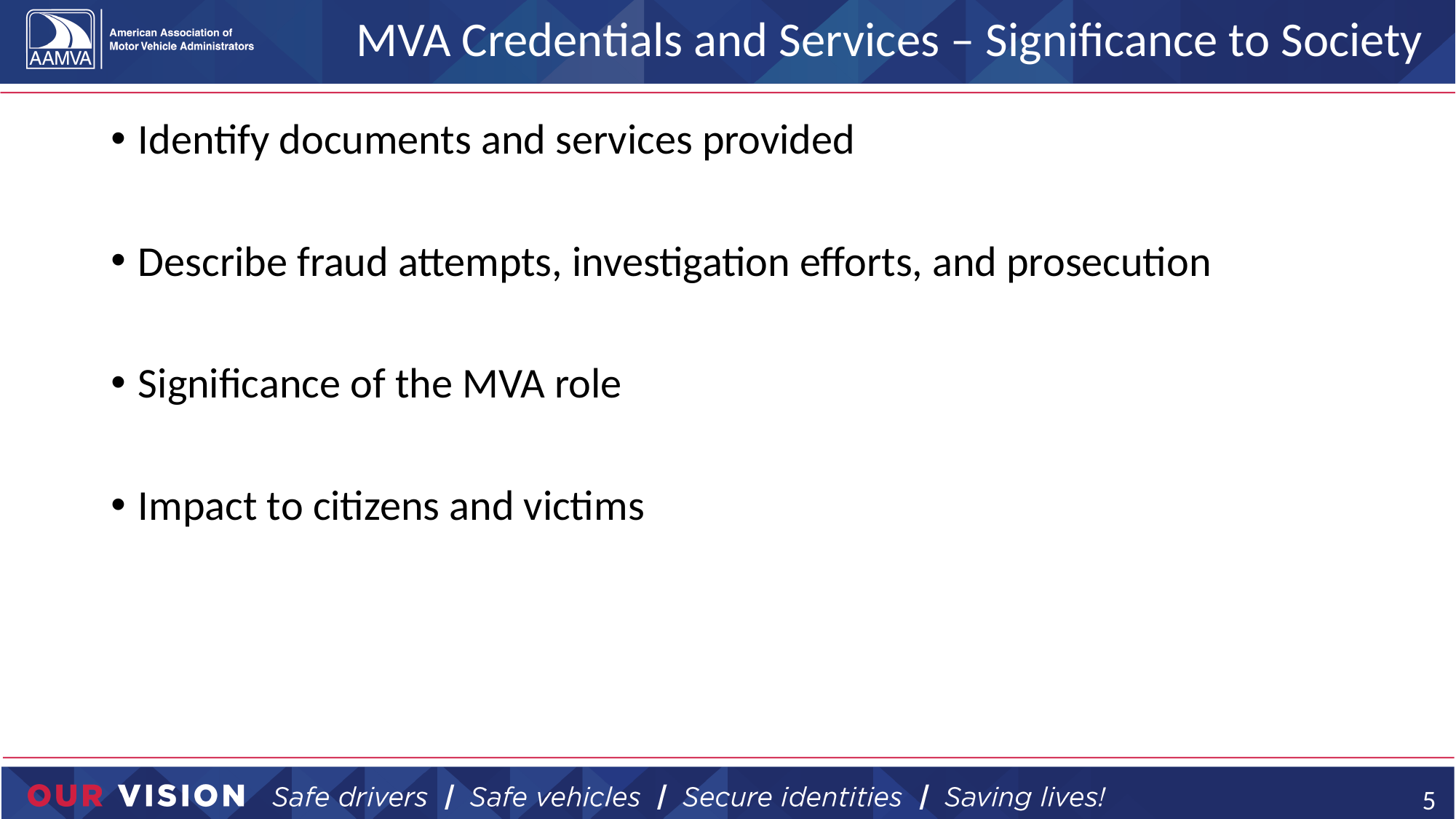

# MVA Credentials and Services – Significance to Society
Identify documents and services provided

Describe fraud attempts, investigation efforts, and prosecution

Significance of the MVA role

Impact to citizens and victims

5